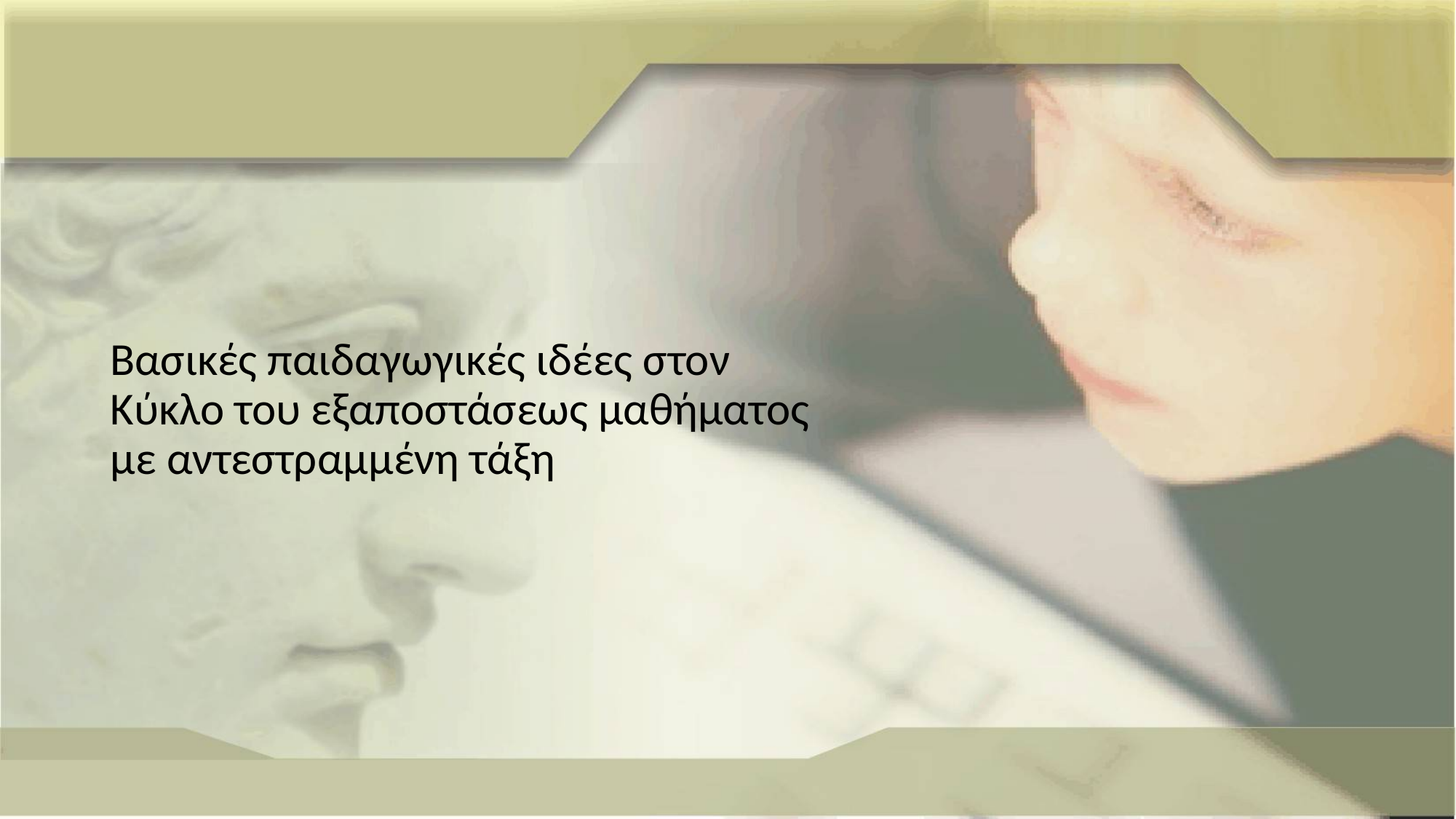

# Βασικές παιδαγωγικές ιδέες στον Κύκλο του εξαποστάσεως μαθήματος με αντεστραμμένη τάξη